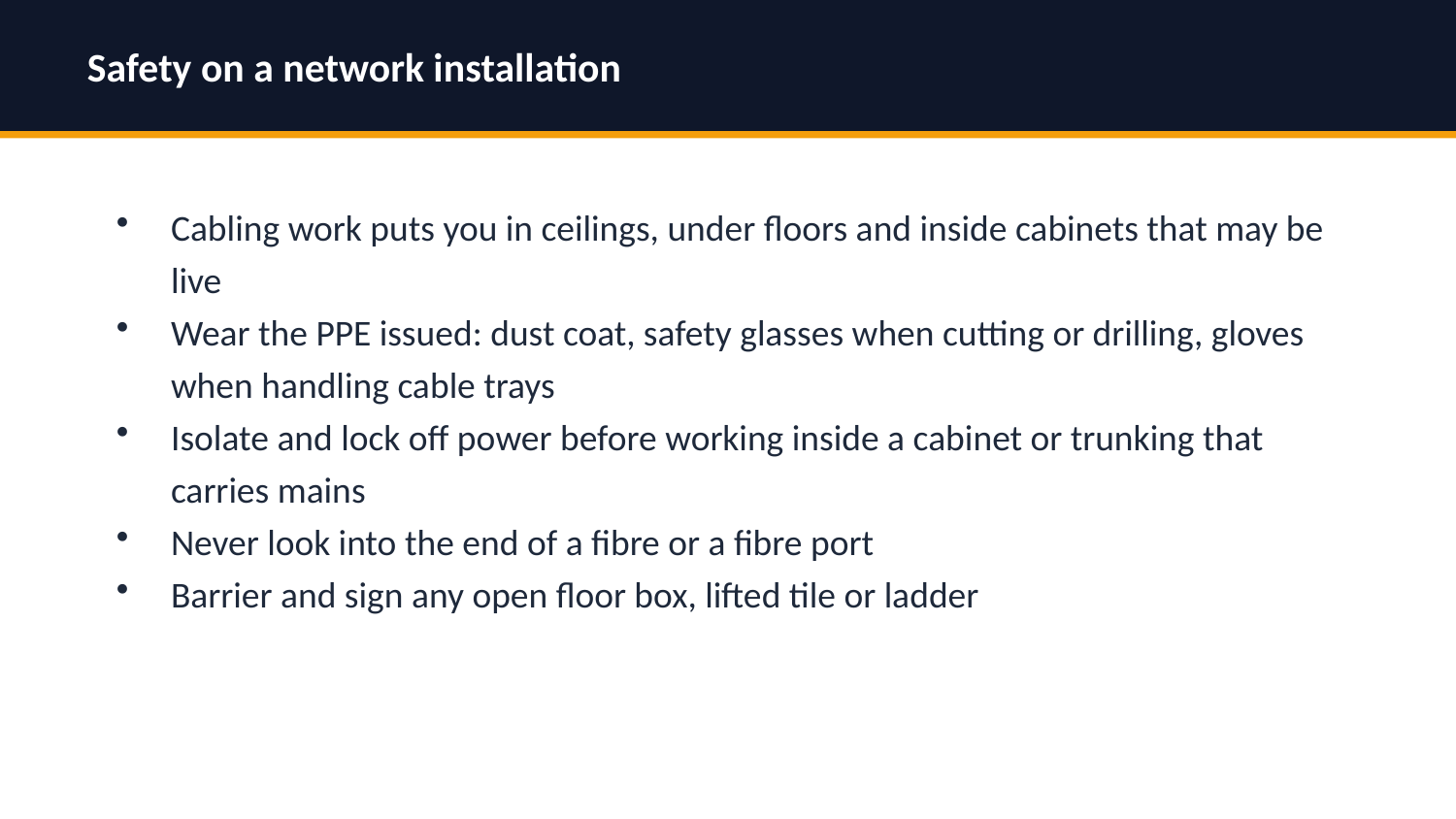

Safety on a network installation

Cabling work puts you in ceilings, under floors and inside cabinets that may be live
Wear the PPE issued: dust coat, safety glasses when cutting or drilling, gloves when handling cable trays
Isolate and lock off power before working inside a cabinet or trunking that carries mains
Never look into the end of a fibre or a fibre port
Barrier and sign any open floor box, lifted tile or ladder